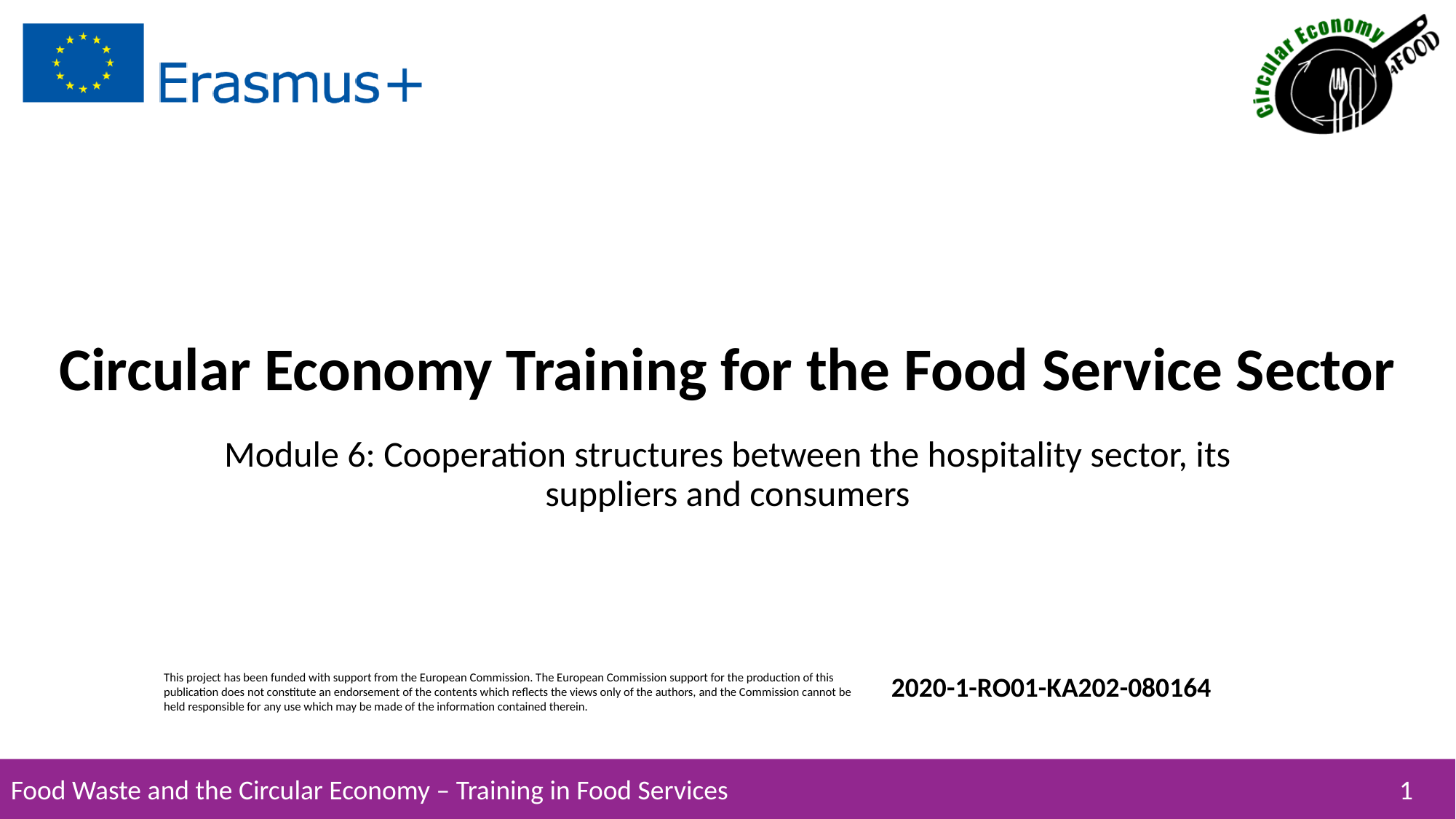

# Circular Economy Training for the Food Service Sector
Module 6: Cooperation structures between the hospitality sector, its suppliers and consumers